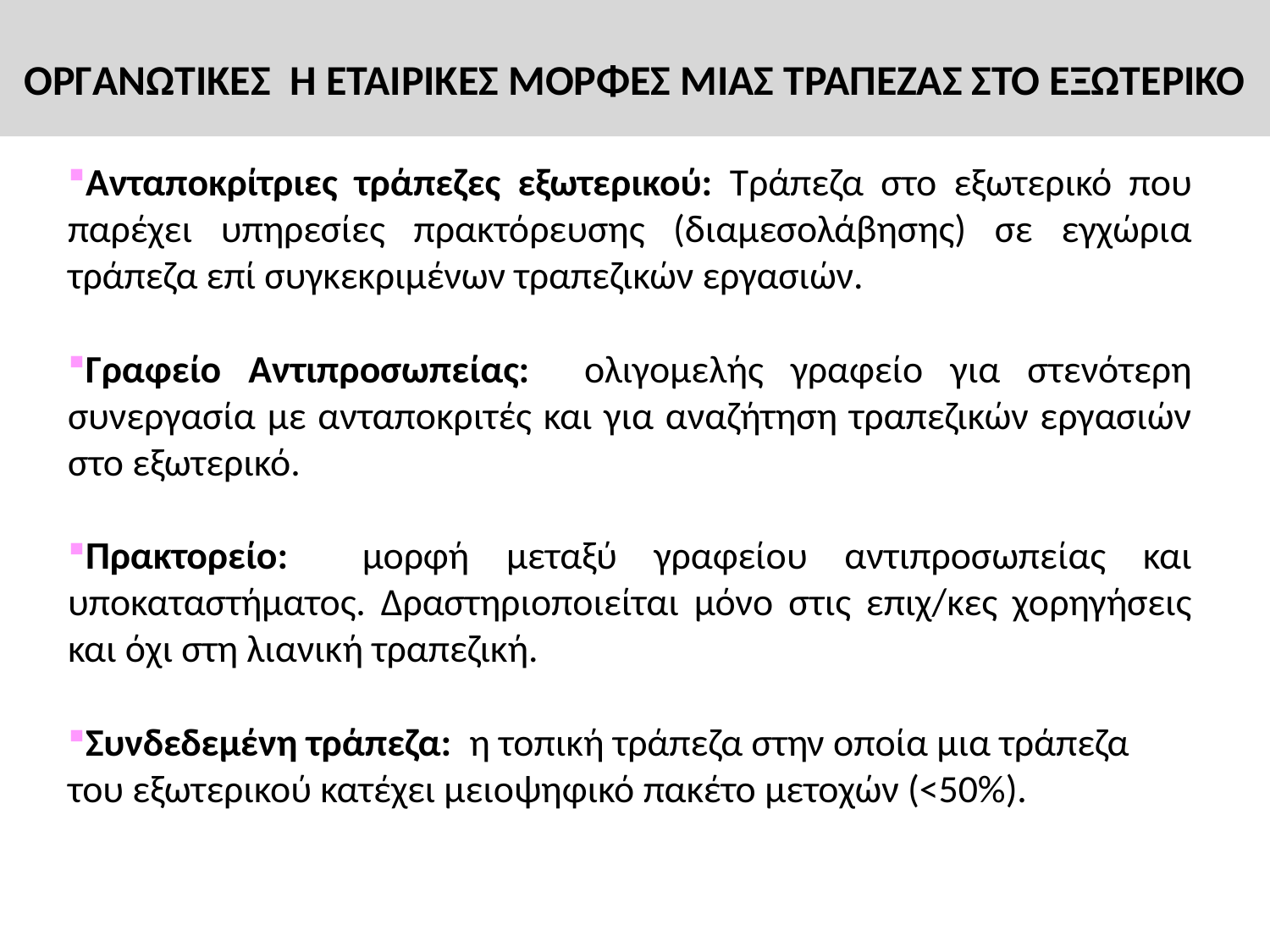

ΟΡΓΑΝΩΤΙΚΕΣ  Ή ΕΤΑΙΡΙΚΕΣ ΜΟΡΦΕΣ ΜΙΑΣ ΤΡΑΠΕΖΑΣ ΣΤΟ ΕΞΩΤΕΡΙΚΟ

Ανταποκρίτριες τράπεζες εξωτερικού: Τράπεζα στο εξωτερικό που παρέχει υπηρεσίες πρακτόρευσης (διαμεσολάβησης) σε εγχώρια τράπεζα επί συγκεκριμένων τραπεζικών εργασιών.

Γραφείο Αντιπροσωπείας:  ολιγομελής γραφείο για στενότερη συνεργασία με ανταποκριτές και για αναζήτηση τραπεζικών εργασιών στο εξωτερικό.

Πρακτορείο:  μορφή μεταξύ γραφείου αντιπροσωπείας και υποκαταστήματος. Δραστηριοποιείται μόνο στις επιχ/κες χορηγήσεις και όχι στη λιανική τραπεζική.

Συνδεδεμένη τράπεζα:  η τοπική τράπεζα στην οποία μια τράπεζα του εξωτερικού κατέχει μειοψηφικό πακέτο μετοχών (<50%).